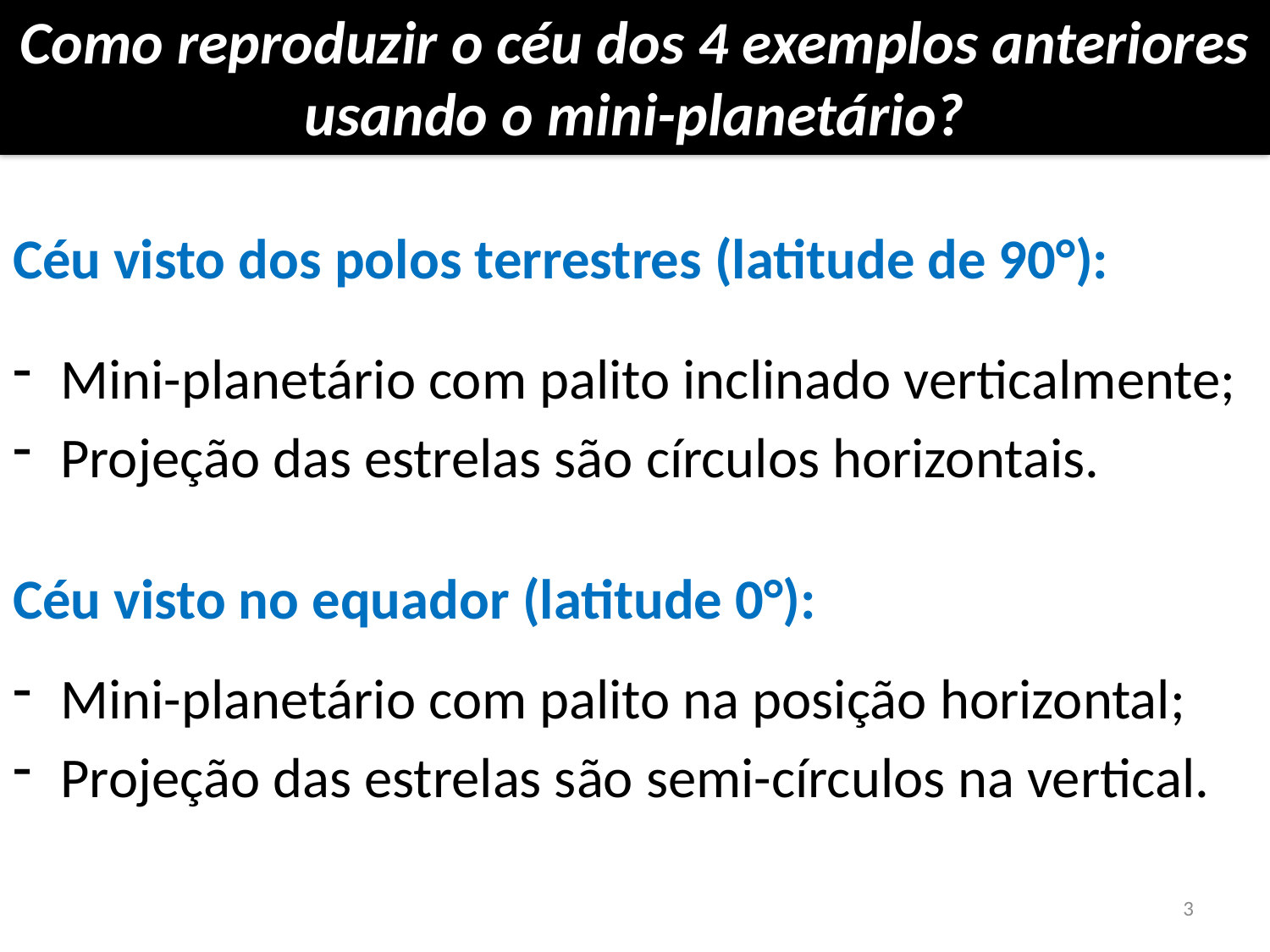

# Como reproduzir o céu dos 4 exemplos anteriores usando o mini-planetário?
Céu visto dos polos terrestres (latitude de 90°):
Mini-planetário com palito inclinado verticalmente;
Projeção das estrelas são círculos horizontais.

Céu visto no equador (latitude 0°):
Mini-planetário com palito na posição horizontal;
Projeção das estrelas são semi-círculos na vertical.

3